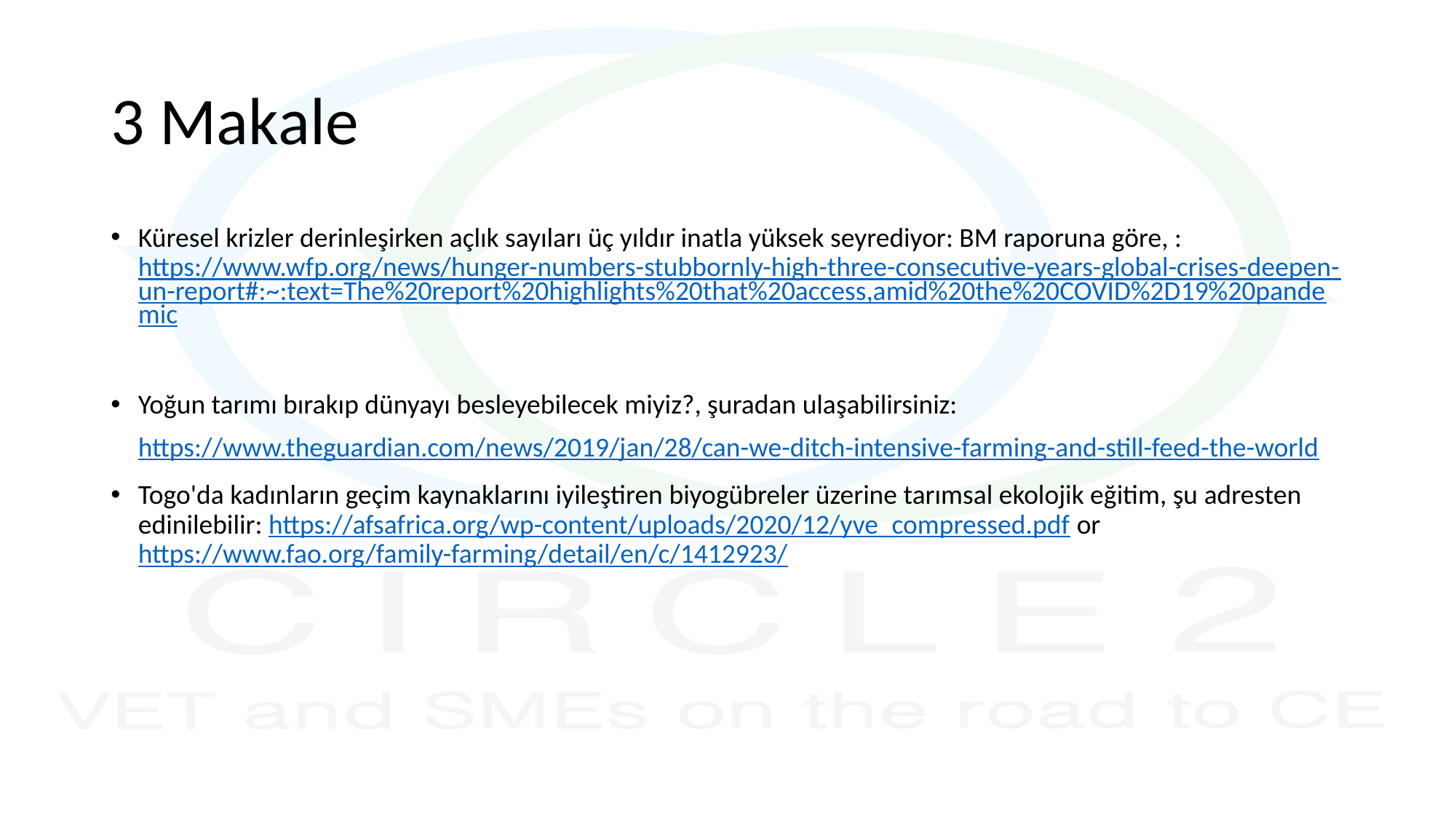

# 3 Makale
Küresel krizler derinleşirken açlık sayıları üç yıldır inatla yüksek seyrediyor: BM raporuna göre, : https://www.wfp.org/news/hunger-numbers-stubbornly-high-three-consecutive-years-global-crises-deepen-un-report#:~:text=The%20report%20highlights%20that%20access,amid%20the%20COVID%2D19%20pandemic
Yoğun tarımı bırakıp dünyayı besleyebilecek miyiz?, şuradan ulaşabilirsiniz: https://www.theguardian.com/news/2019/jan/28/can-we-ditch-intensive-farming-and-still-feed-the-world
Togo'da kadınların geçim kaynaklarını iyileştiren biyogübreler üzerine tarımsal ekolojik eğitim, şu adresten edinilebilir: https://afsafrica.org/wp-content/uploads/2020/12/yve_compressed.pdf or https://www.fao.org/family-farming/detail/en/c/1412923/